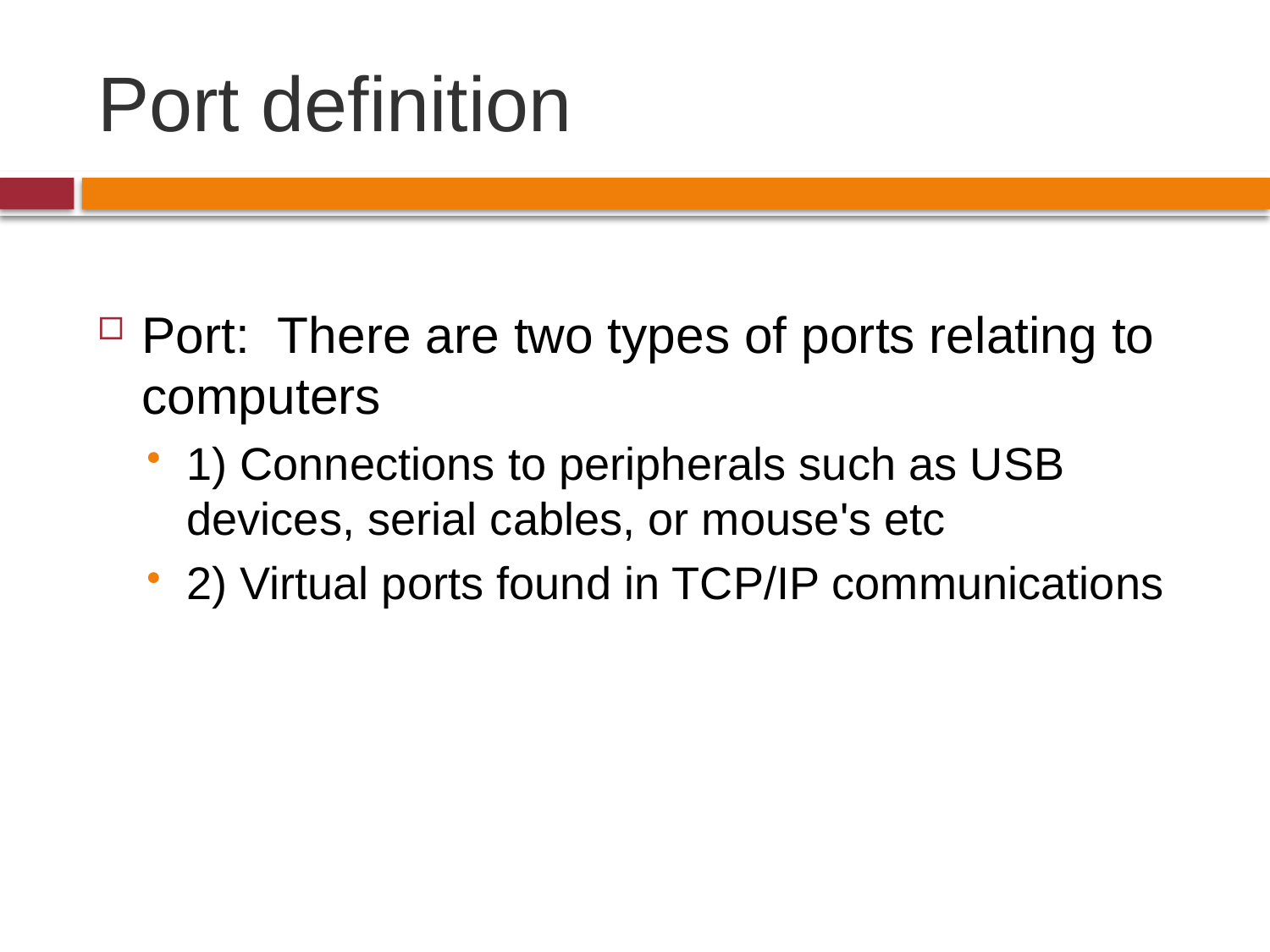

# Port definition

Port:  There are two types of ports relating to computers
1) Connections to peripherals such as USB devices, serial cables, or mouse's etc
2) Virtual ports found in TCP/IP communications